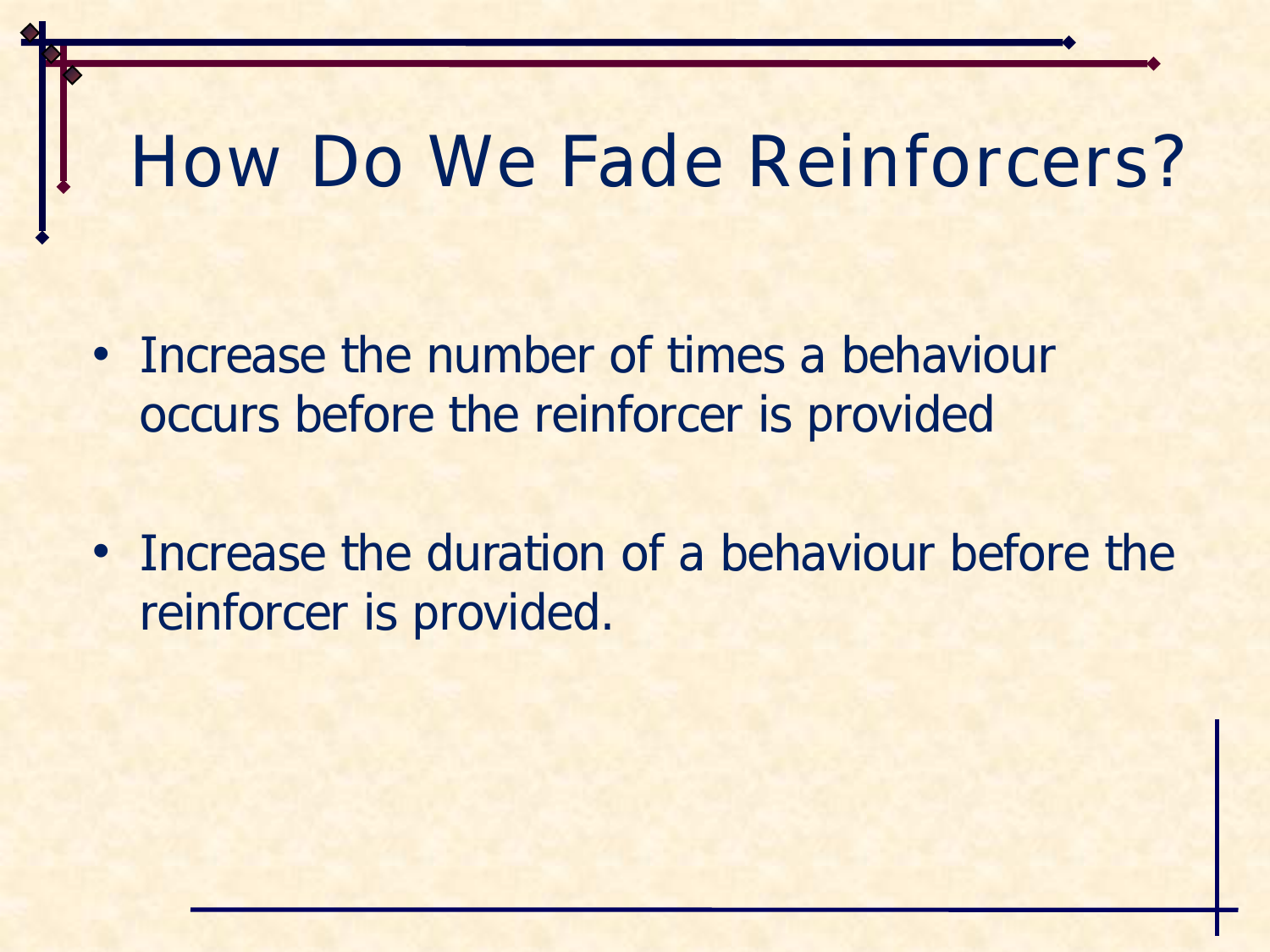

# How Do We Fade Reinforcers?
Increase the number of times a behaviour occurs before the reinforcer is provided

Increase the duration of a behaviour before the reinforcer is provided.